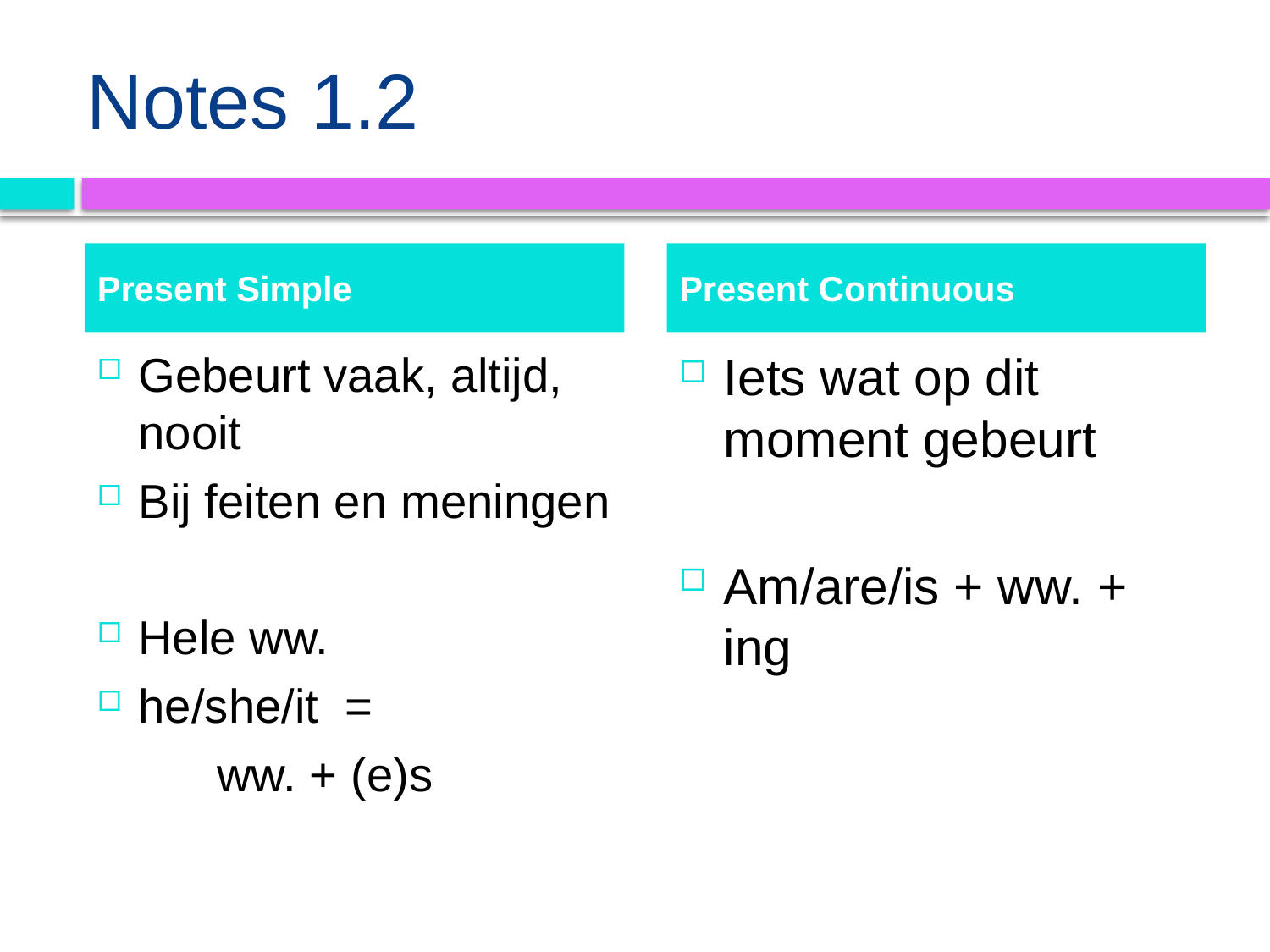

# Notes 1.2
Present Simple
Present Continuous
Gebeurt vaak, altijd, nooit
Bij feiten en meningen

Hele ww.
he/she/it  =
         ww. + (e)s

Iets wat op dit moment gebeurt

Am/are/is + ww. + ing